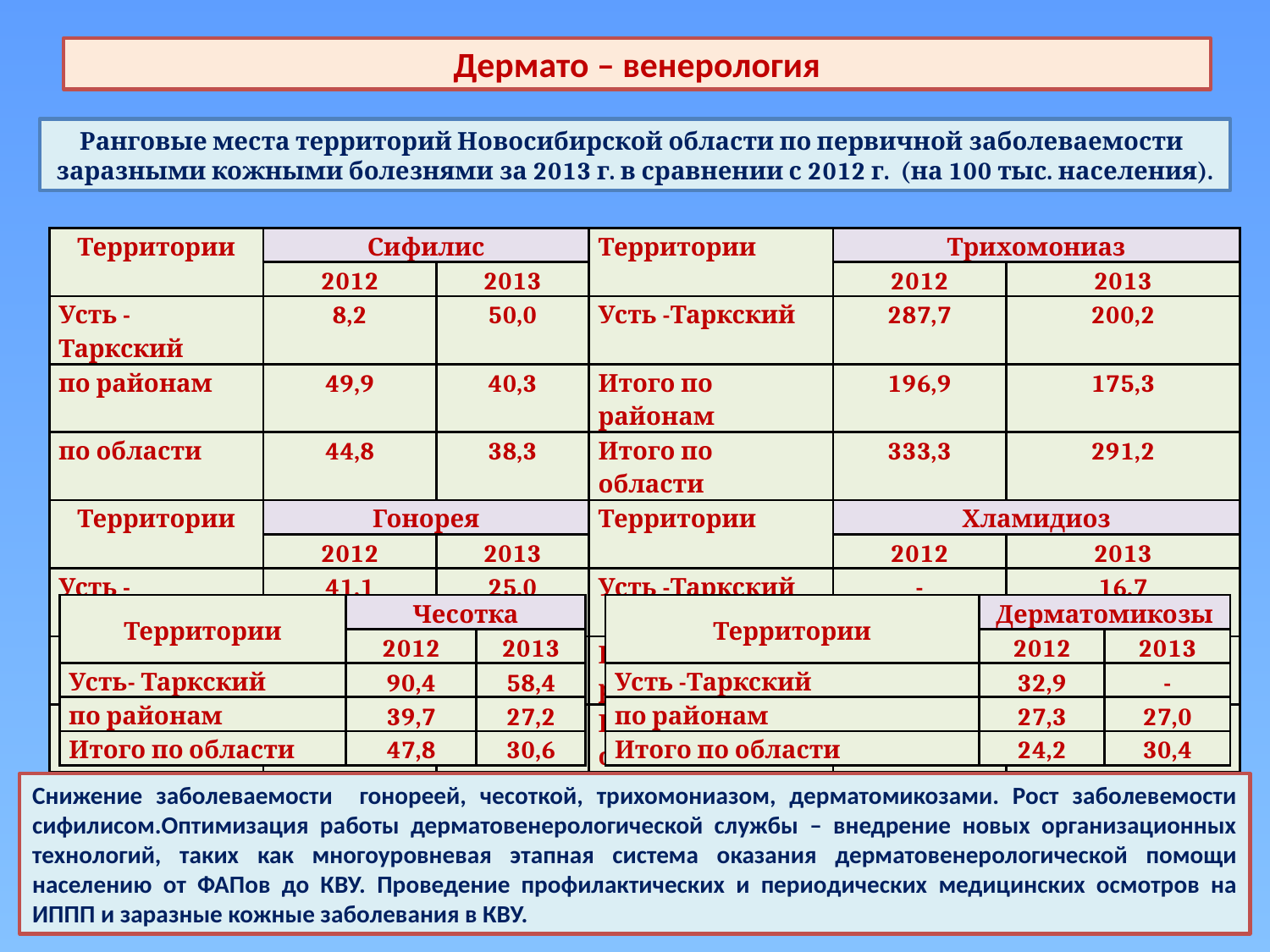

# Дермато – венерология
Ранговые места территорий Новосибирской области по первичной заболеваемости  заразными кожными болезнями за 2013 г. в сравнении с 2012 г.  (на 100 тыс. населения).
| Территории | Сифилис |  | Территории | Трихомониаз |  |
| --- | --- | --- | --- | --- | --- |
|  | 2012 | 2013 |  | 2012 | 2013 |
| Усть - Таркский | 8,2 | 50,0 | Усть -Таркский | 287,7 | 200,2 |
| по районам | 49,9 | 40,3 | Итого по районам | 196,9 | 175,3 |
| по области | 44,8 | 38,3 | Итого по области | 333,3 | 291,2 |
| Территории | Гонорея |  | Территории | Хламидиоз |  |
|  | 2012 | 2013 |  | 2012 | 2013 |
| Усть -Таркский | 41,1 | 25,0 | Усть -Таркский | - | 16,7 |
| по районам | 32,0 | 21,4 | Итого по районам | 8,5 | 17,4 |
| по области | 32,9 | 22,4 | Итого по области | 36,3 | 46,0 |
| Территории | Чесотка |  |
| --- | --- | --- |
|  | 2012 | 2013 |
| Усть- Таркский | 90,4 | 58,4 |
| по районам | 39,7 | 27,2 |
| Итого по области | 47,8 | 30,6 |
| Территории | Дерматомикозы |  |
| --- | --- | --- |
|  | 2012 | 2013 |
| Усть -Таркский | 32,9 | - |
| по районам | 27,3 | 27,0 |
| Итого по области | 24,2 | 30,4 |
Снижение заболеваемости  гонореей, чесоткой, трихомониазом, дерматомикозами. Рост заболевемости сифилисом.Оптимизация работы дерматовенерологической службы – внедрение новых организационных технологий, таких как многоуровневая этапная система оказания дерматовенерологической помощи населению от ФАПов до КВУ. Проведение профилактических и периодических медицинских осмотров на ИППП и заразные кожные заболевания в КВУ.